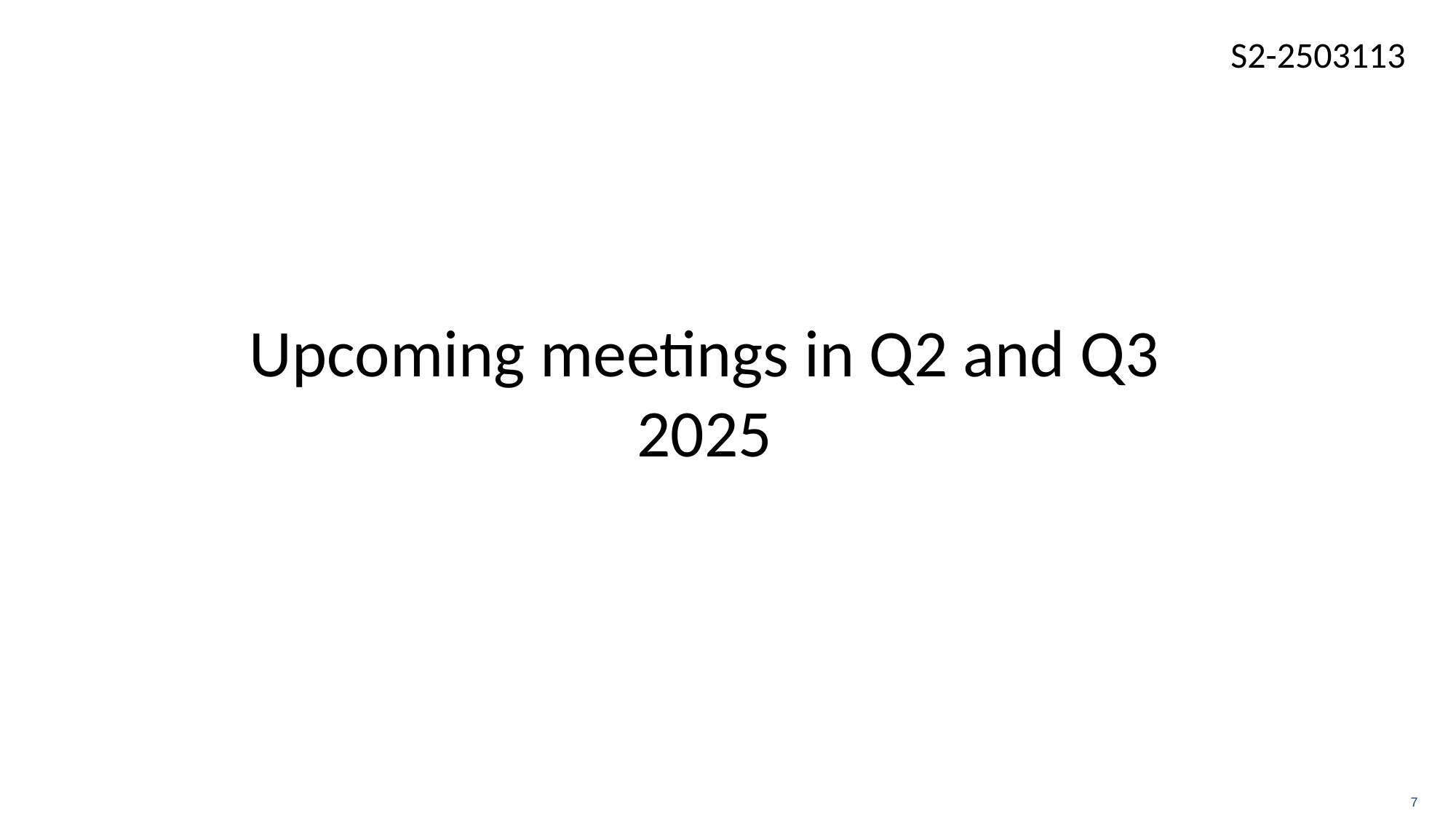

# Upcoming meetings in Q2 and Q3 2025